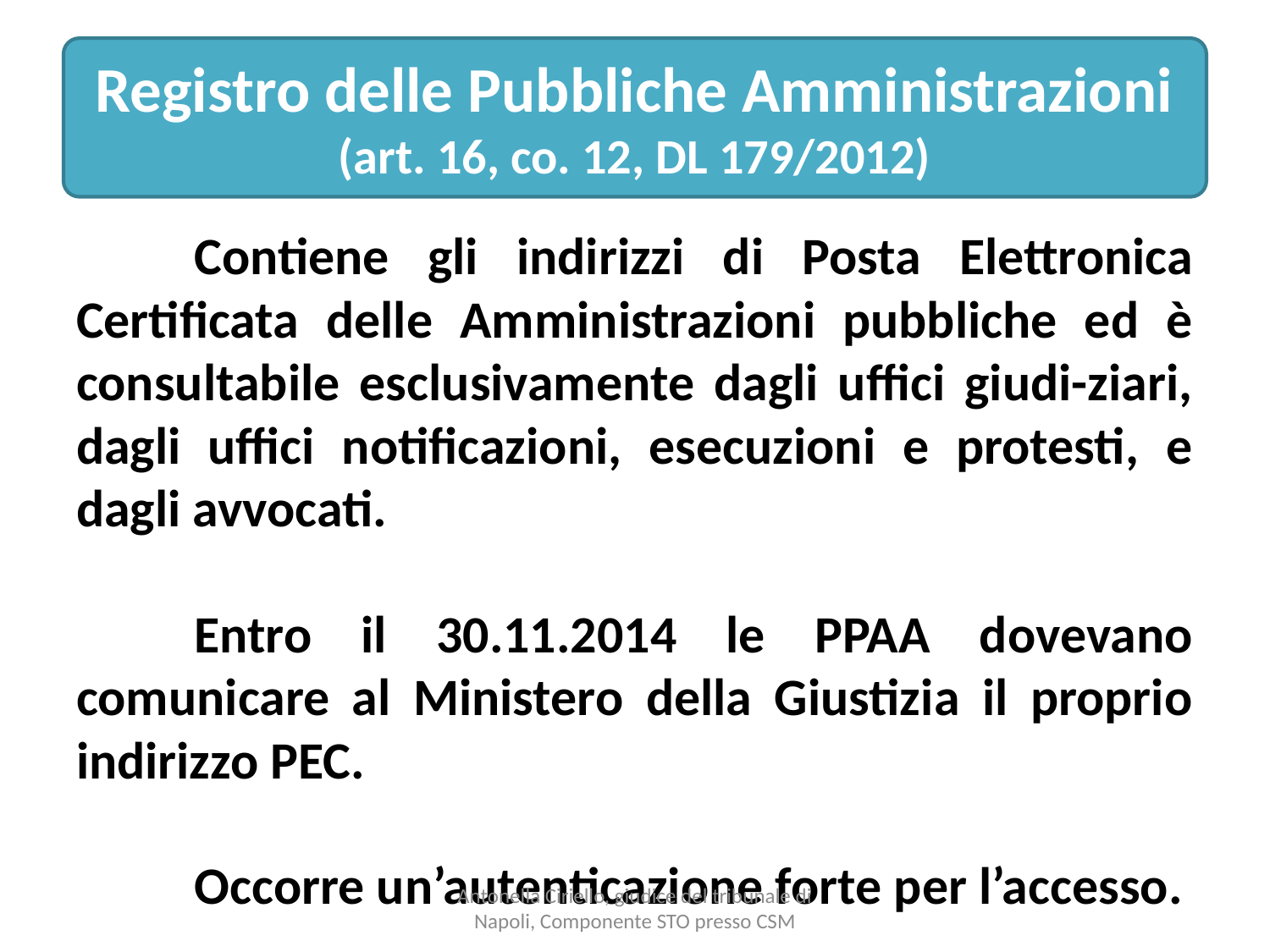

Registro delle Pubbliche Amministrazioni
(art. 16, co. 12, DL 179/2012)
	Contiene gli indirizzi di Posta Elettronica Certificata delle Amministrazioni pubbliche ed è consultabile esclusivamente dagli uffici giudi-ziari, dagli uffici notificazioni, esecuzioni e protesti, e dagli avvocati.

	Entro il 30.11.2014 le PPAA dovevano comunicare al Ministero della Giustizia il proprio indirizzo PEC.

	Occorre un’autenticazione forte per l’accesso.

Antonella Ciriello, giudice del tribunale di Napoli, Componente STO presso CSM